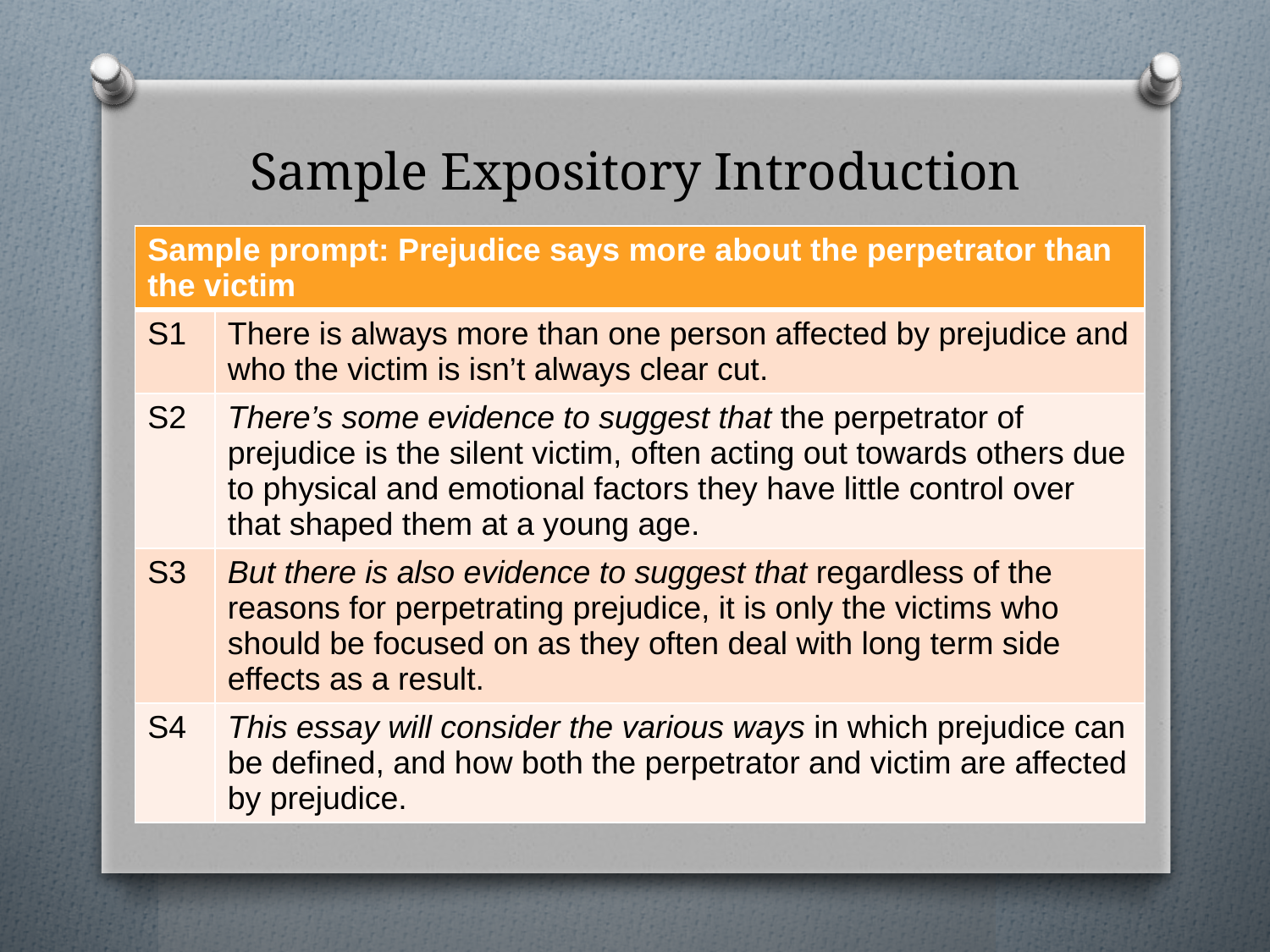

# Sample Expository Introduction
| Sample prompt: Prejudice says more about the perpetrator than the victim |  |
| --- | --- |
| S1 | There is always more than one person affected by prejudice and who the victim is isn’t always clear cut. |
| S2 | There’s some evidence to suggest that the perpetrator of prejudice is the silent victim, often acting out towards others due to physical and emotional factors they have little control over that shaped them at a young age. |
| S3 | But there is also evidence to suggest that regardless of the reasons for perpetrating prejudice, it is only the victims who should be focused on as they often deal with long term side effects as a result. |
| S4 | This essay will consider the various ways in which prejudice can be defined, and how both the perpetrator and victim are affected by prejudice. |
| Sample prompt: Prejudice says more about the perpetrator than the victim |  |
| --- | --- |
| S1 | There is always more than one person affected by prejudice and who the victim is isn’t always clear cut. |
| S2 | There’s some evidence to suggest that the perpetrator of prejudice is the silent victim, often acting out towards others due to physical and emotional factors they have little control over that shaped them at a young age. |
| S3 | But there is also evidence to suggest that regardless of the reasons for perpetrating prejudice, it is only the victims who should be focused on as they often deal with long term side effects as a result. |
| S4 | This essay will consider the various ways in which prejudice can be defined, and how both the perpetrator and victim are affected by prejudice. |